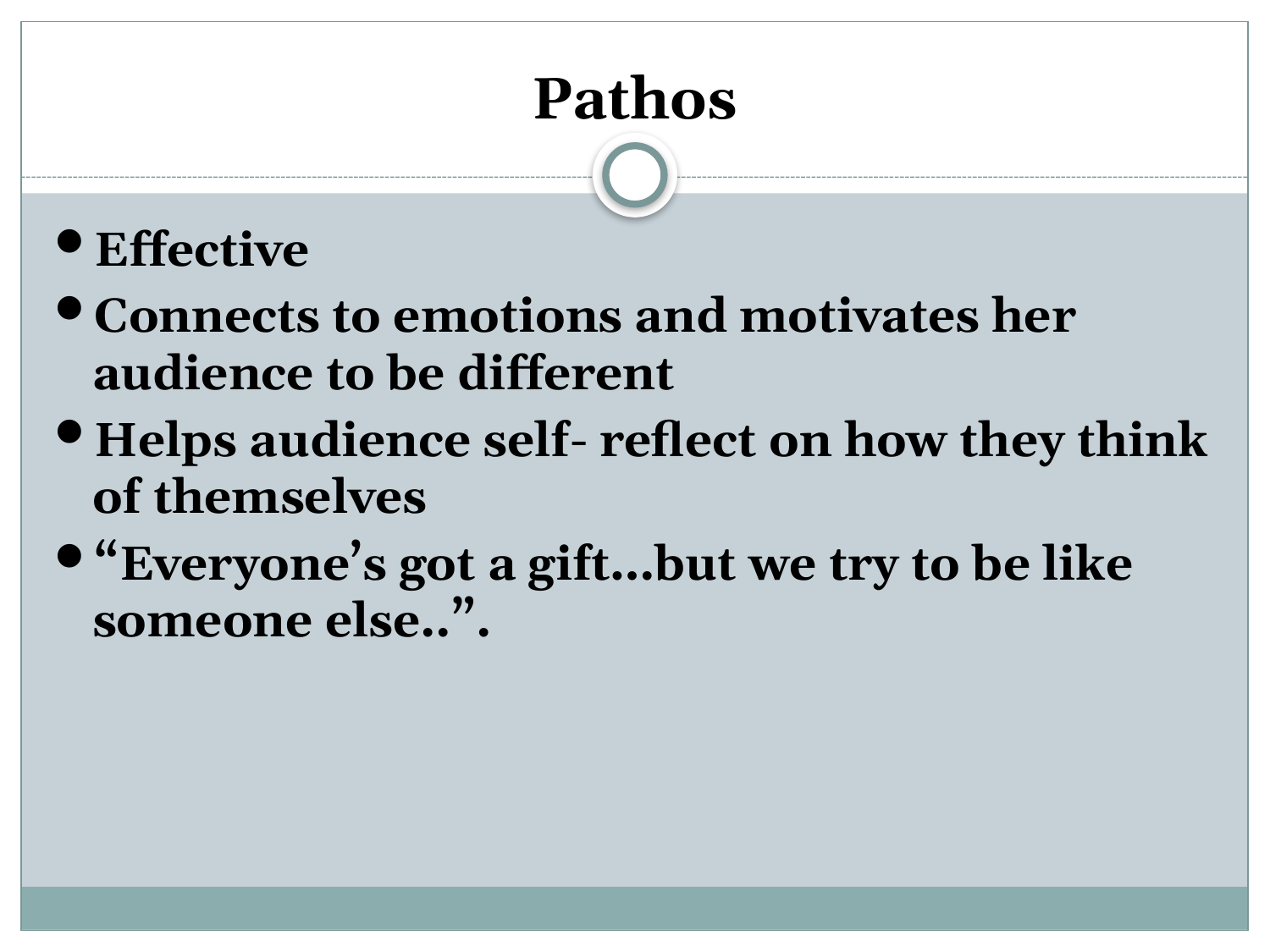

# Pathos
Effective
Connects to emotions and motivates her audience to be different
Helps audience self- reflect on how they think of themselves
“Everyone’s got a gift…but we try to be like someone else..”.